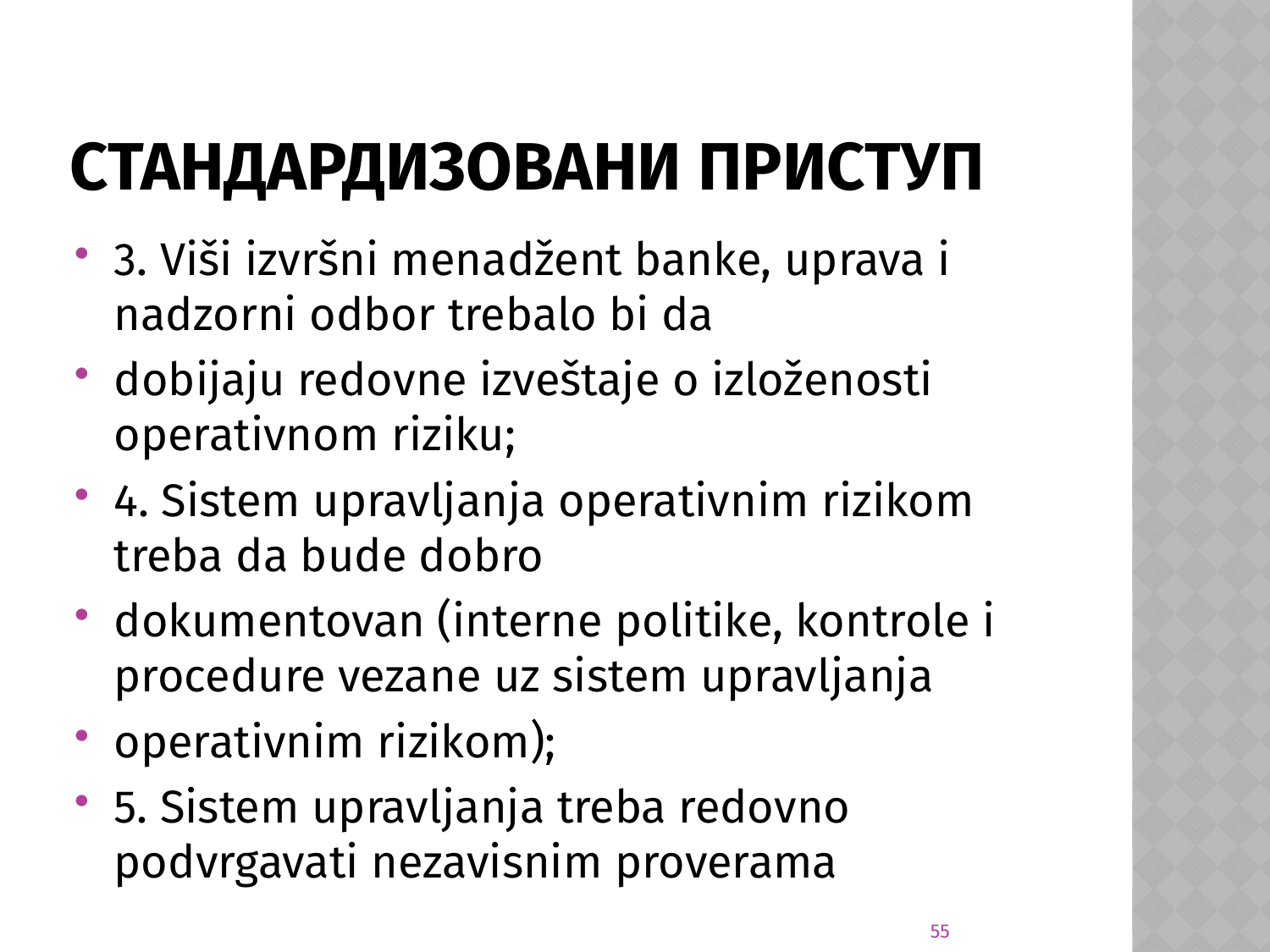

# Стандардизовани приступ
3. Viši izvršni menadžent banke, uprava i nadzorni odbor trebalo bi da
dobijaju redovne izveštaje o izloženosti operativnom riziku;
4. Sistem upravljanja operativnim rizikom treba da bude dobro
dokumentovan (interne politike, kontrole i procedure vezane uz sistem upravljanja
operativnim rizikom);
5. Sistem upravljanja treba redovno podvrgavati nezavisnim proverama
55